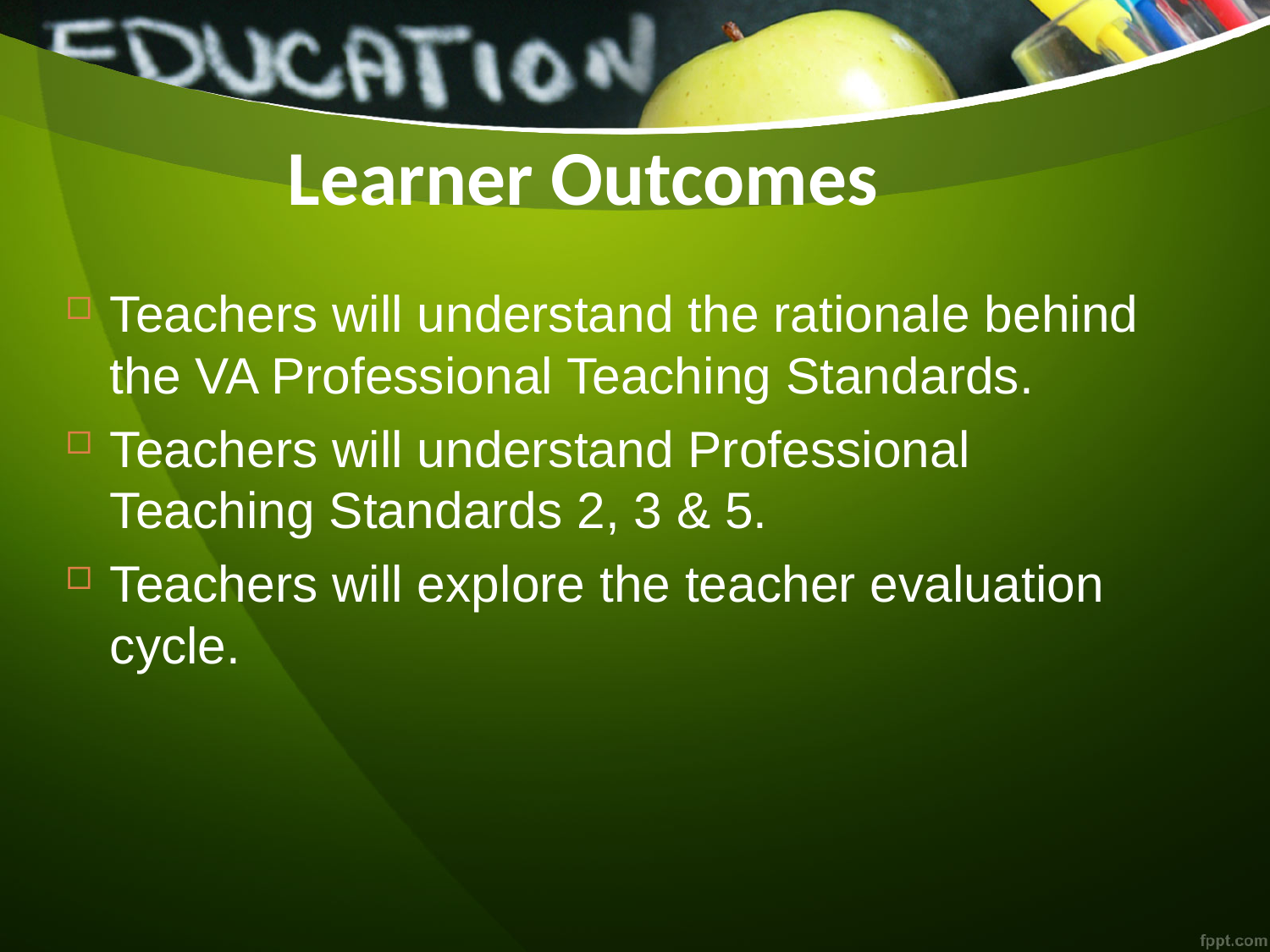

# Learner Outcomes
Teachers will understand the rationale behind the VA Professional Teaching Standards.
Teachers will understand Professional Teaching Standards 2, 3 & 5.
Teachers will explore the teacher evaluation cycle.